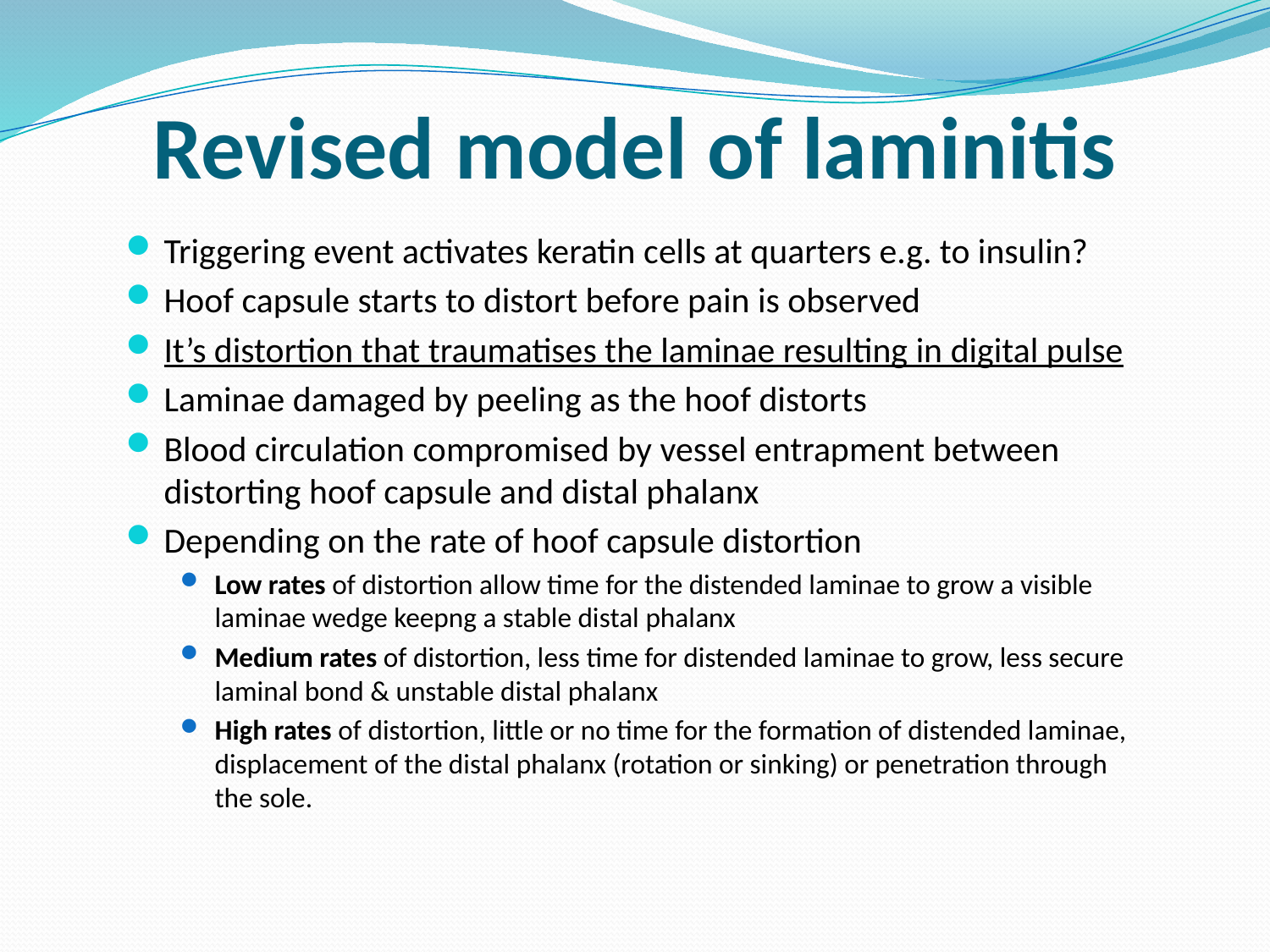

Revised model of laminitis
Triggering event activates keratin cells at quarters e.g. to insulin?
Hoof capsule starts to distort before pain is observed
It’s distortion that traumatises the laminae resulting in digital pulse
Laminae damaged by peeling as the hoof distorts
Blood circulation compromised by vessel entrapment between distorting hoof capsule and distal phalanx
Depending on the rate of hoof capsule distortion
Low rates of distortion allow time for the distended laminae to grow a visible laminae wedge keepng a stable distal phalanx
Medium rates of distortion, less time for distended laminae to grow, less secure laminal bond & unstable distal phalanx
High rates of distortion, little or no time for the formation of distended laminae, displacement of the distal phalanx (rotation or sinking) or penetration through the sole.